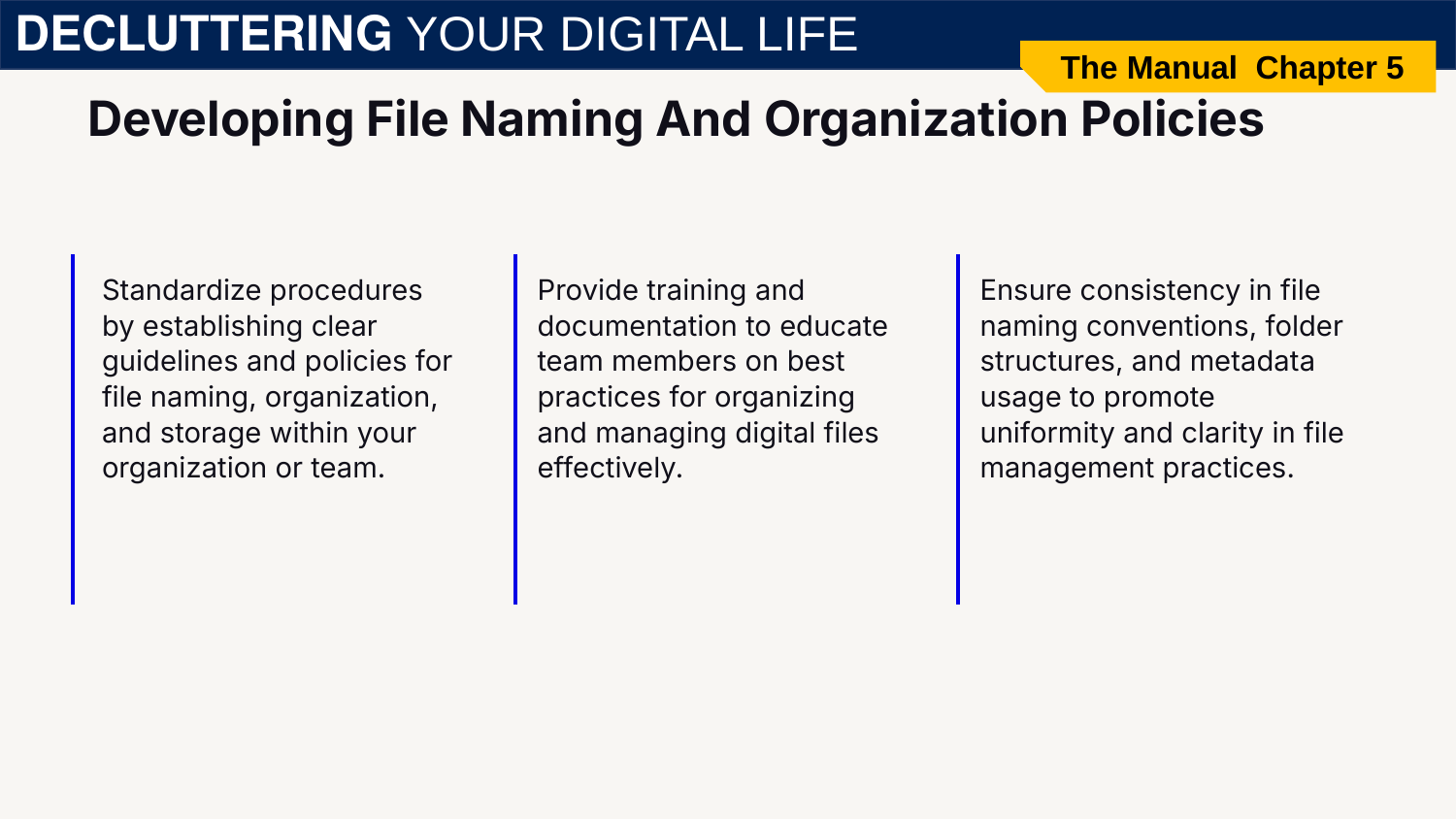

DECLUTTERING YOUR DIGITAL LIFE
The Manual  Chapter 5

# Developing File Naming And Organization Policies
Standardize procedures by establishing clear guidelines and policies for file naming, organization, and storage within your organization or team.
Provide training and documentation to educate team members on best practices for organizing and managing digital files effectively.
Ensure consistency in file naming conventions, folder structures, and metadata usage to promote uniformity and clarity in file management practices.